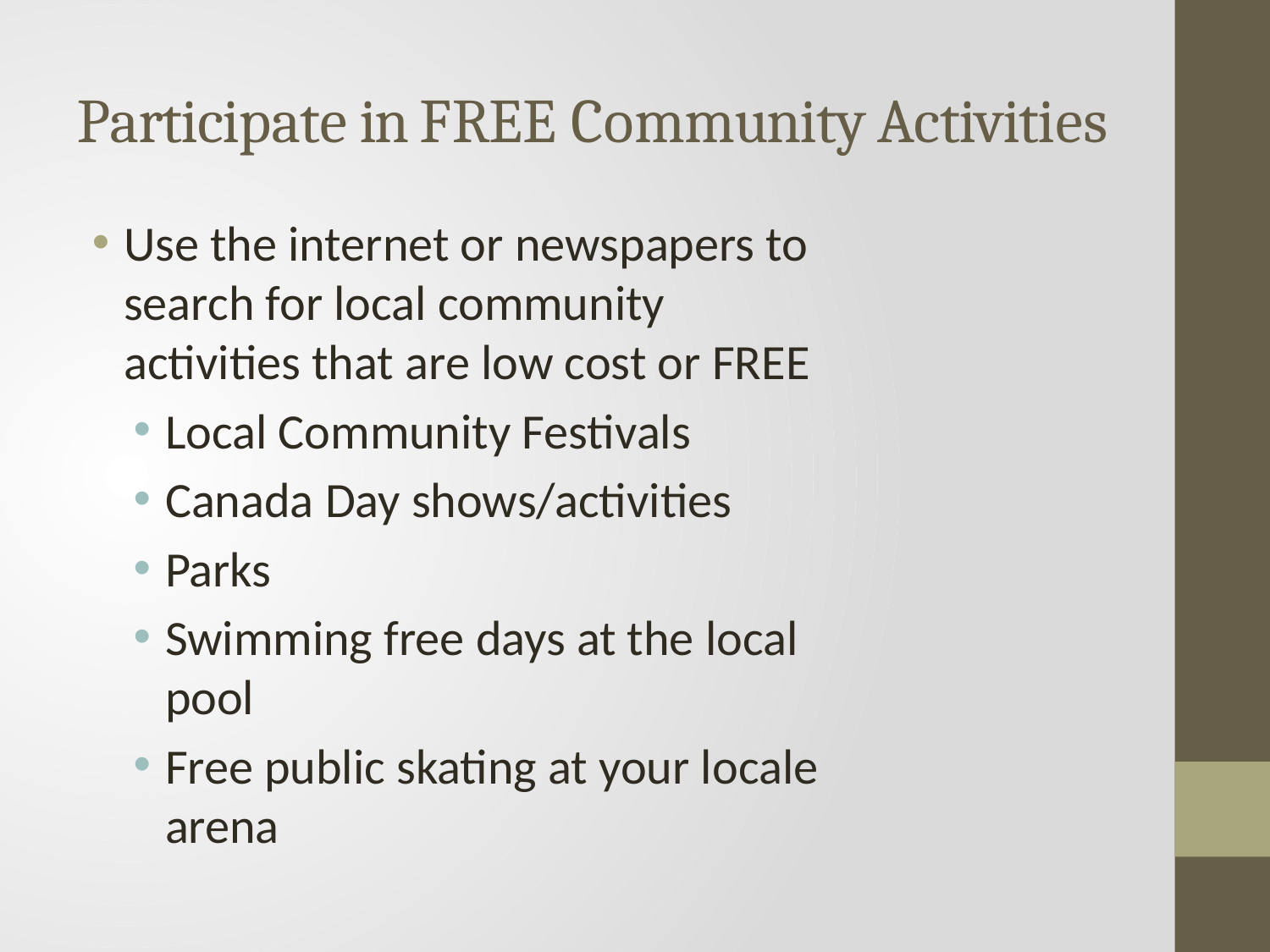

# Participate in FREE Community Activities
Use the internet or newspapers to search for local community activities that are low cost or FREE
Local Community Festivals
Canada Day shows/activities
Parks
Swimming free days at the local pool
Free public skating at your locale arena